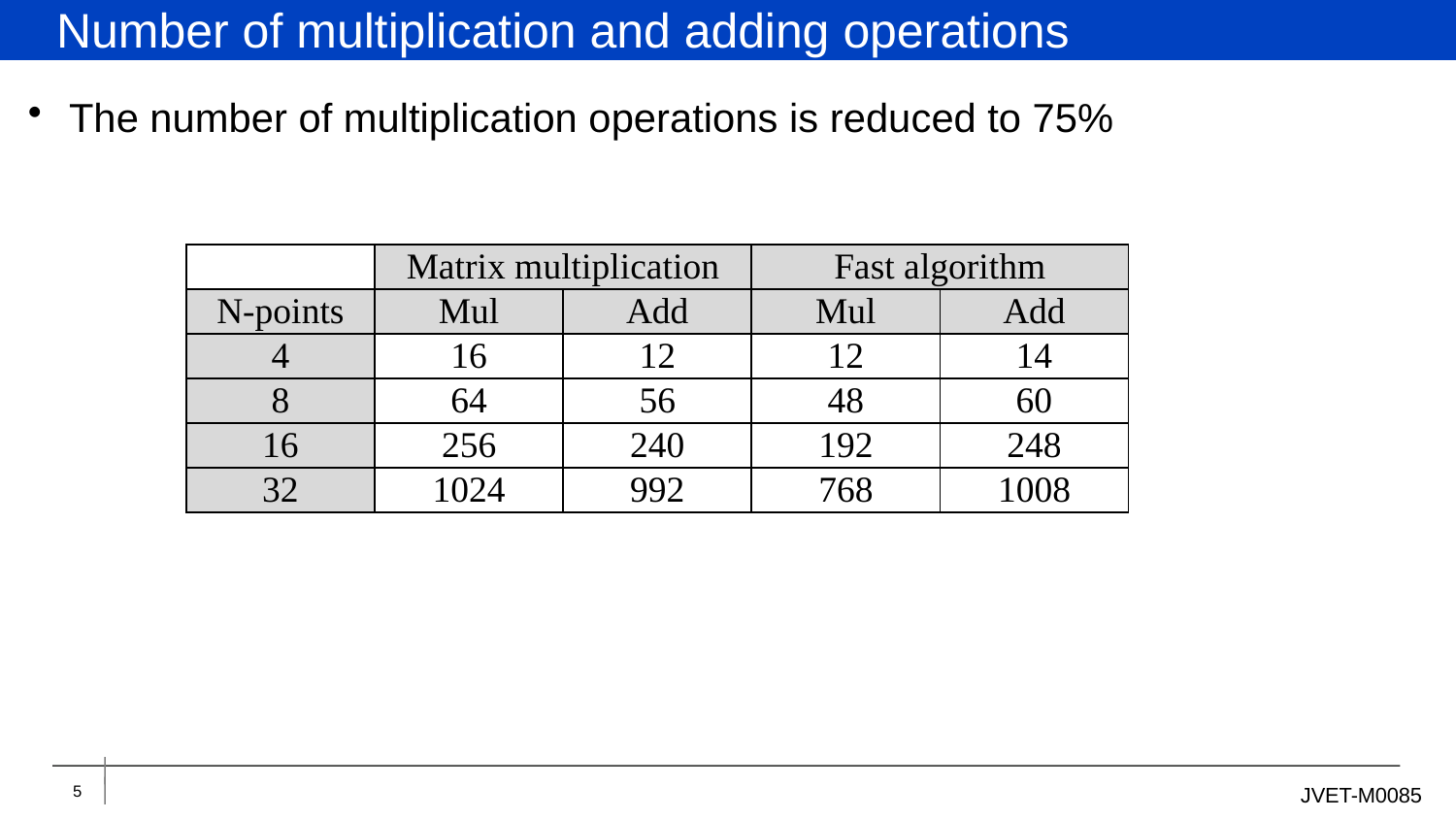

Number of multiplication and adding operations
The number of multiplication operations is reduced to 75%
|  | Matrix multiplication |  | Fast algorithm |  |
| --- | --- | --- | --- | --- |
| N-points | Mul | Add | Mul | Add |
| 4 | 16 | 12 | 12 | 14 |
| 8 | 64 | 56 | 48 | 60 |
| 16 | 256 | 240 | 192 | 248 |
| 32 | 1024 | 992 | 768 | 1008 |